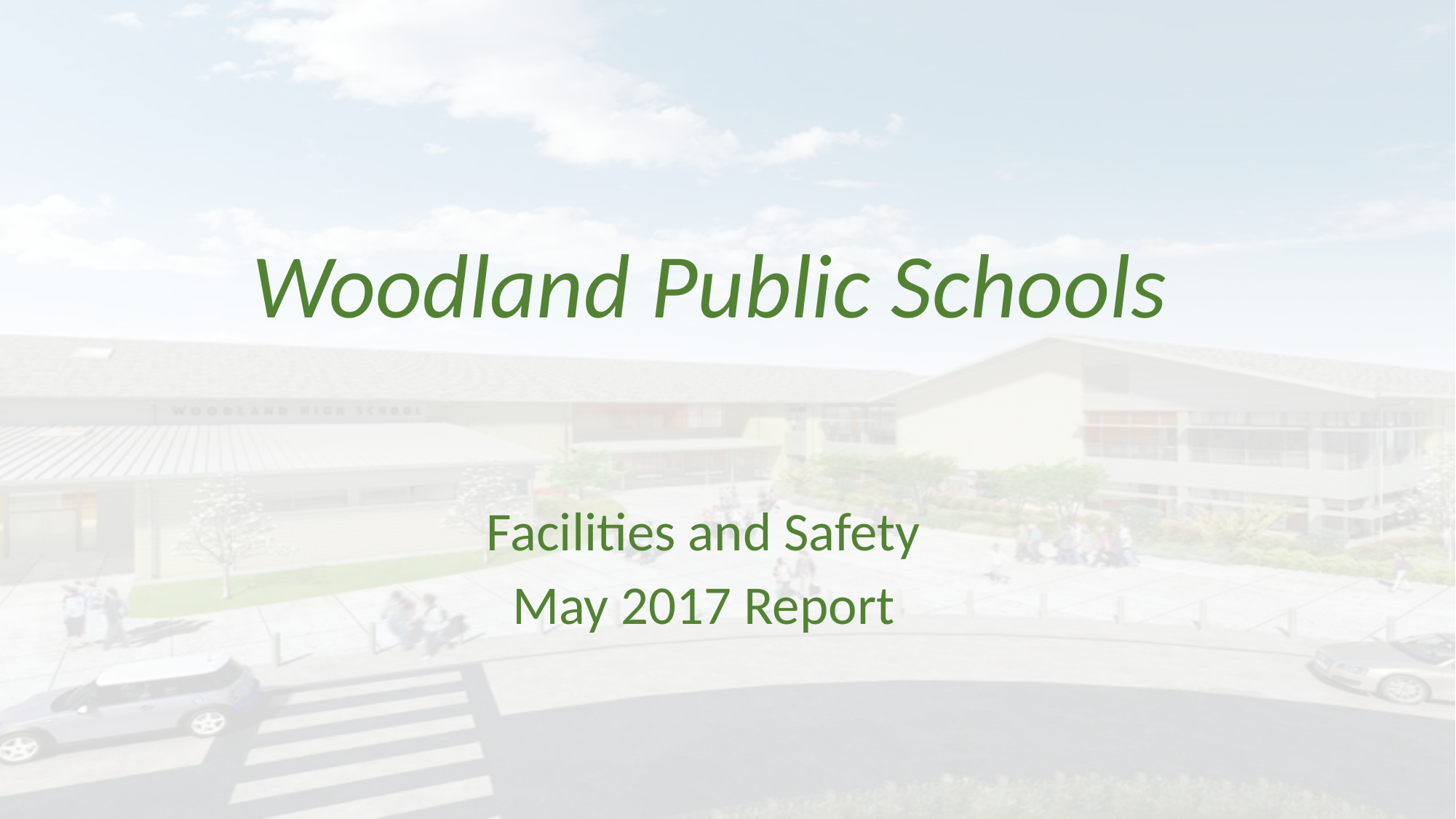

# Woodland Public Schools
Facilities and Safety
May 2017 Report